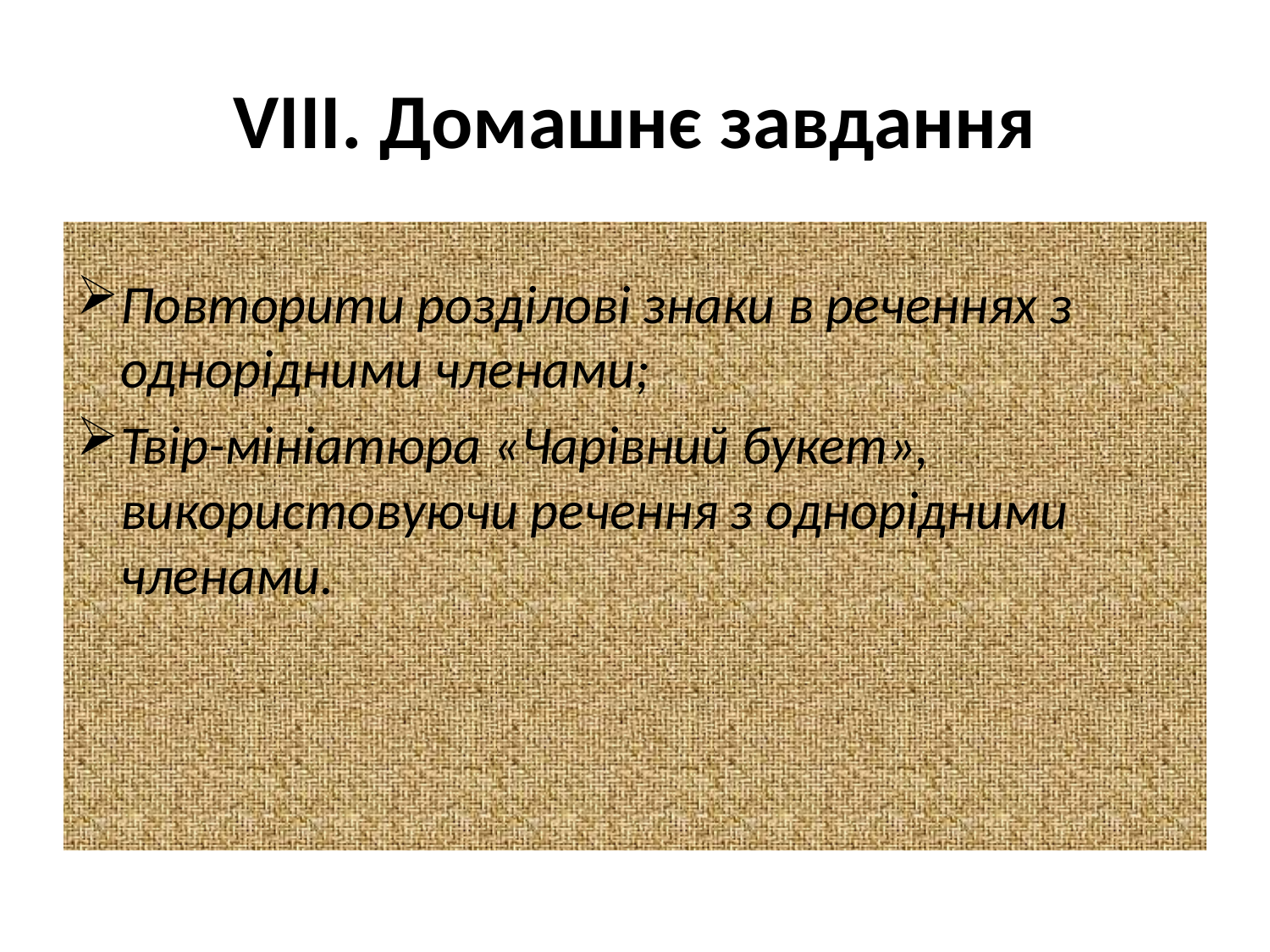

# VІІІ. Домашнє завдання

Повторити розділові знаки в реченнях з однорідними членами;
Твір-мініатюра «Чарівний букет», використовуючи речення з однорідними членами.